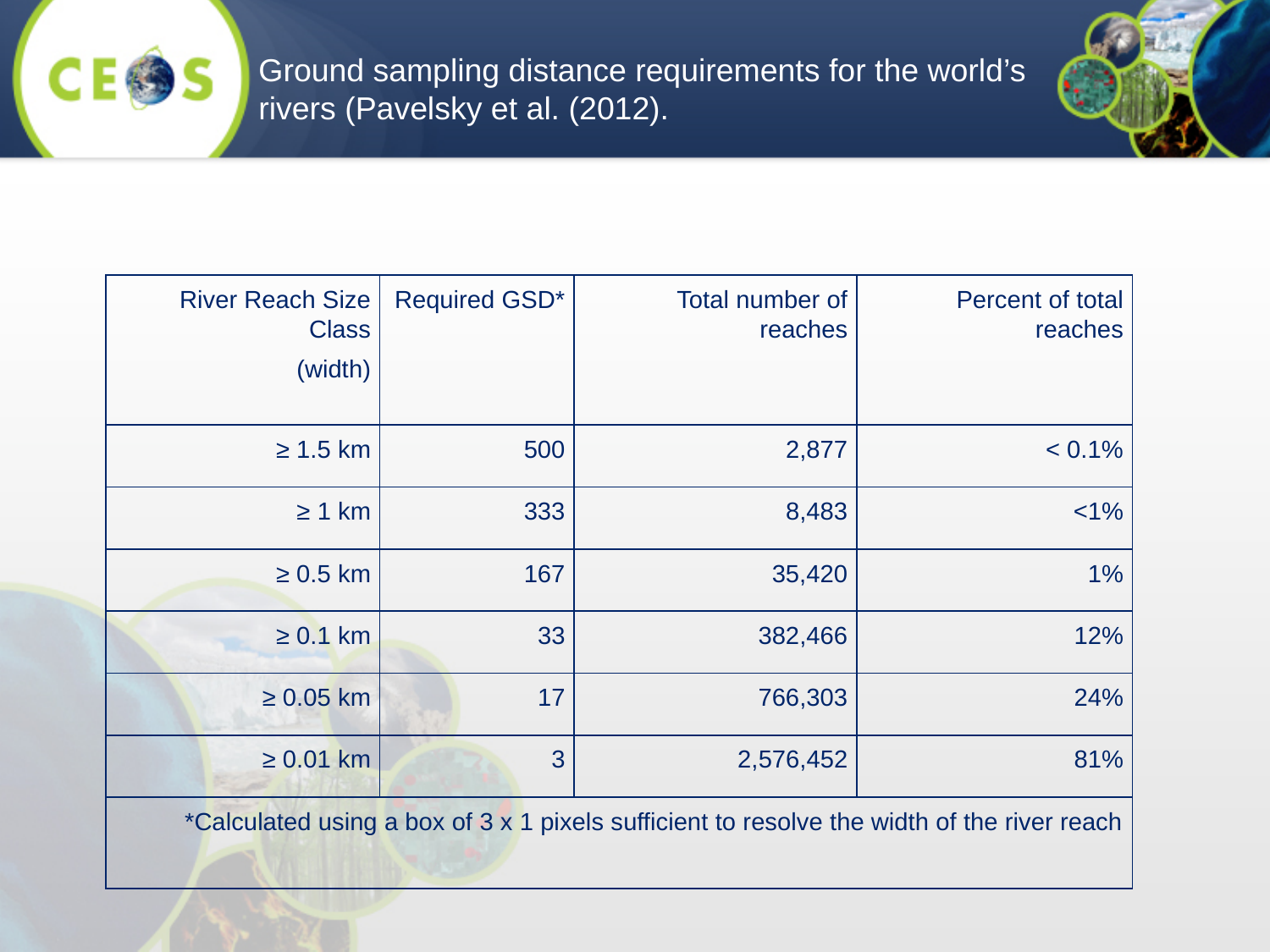

Ground sampling distance requirements for the world’s rivers (Pavelsky et al. (2012).
| River Reach Size Class (width) | Required GSD\* | Total number of reaches | Percent of total reaches |
| --- | --- | --- | --- |
| ≥ 1.5 km | 500 | 2,877 | < 0.1% |
| ≥ 1 km | 333 | 8,483 | <1% |
| ≥ 0.5 km | 167 | 35,420 | 1% |
| ≥ 0.1 km | 33 | 382,466 | 12% |
| ≥ 0.05 km | 17 | 766,303 | 24% |
| ≥ 0.01 km | 3 | 2,576,452 | 81% |
| \*Calculated using a box of 3 x 1 pixels sufficient to resolve the width of the river reach |  |  |  |